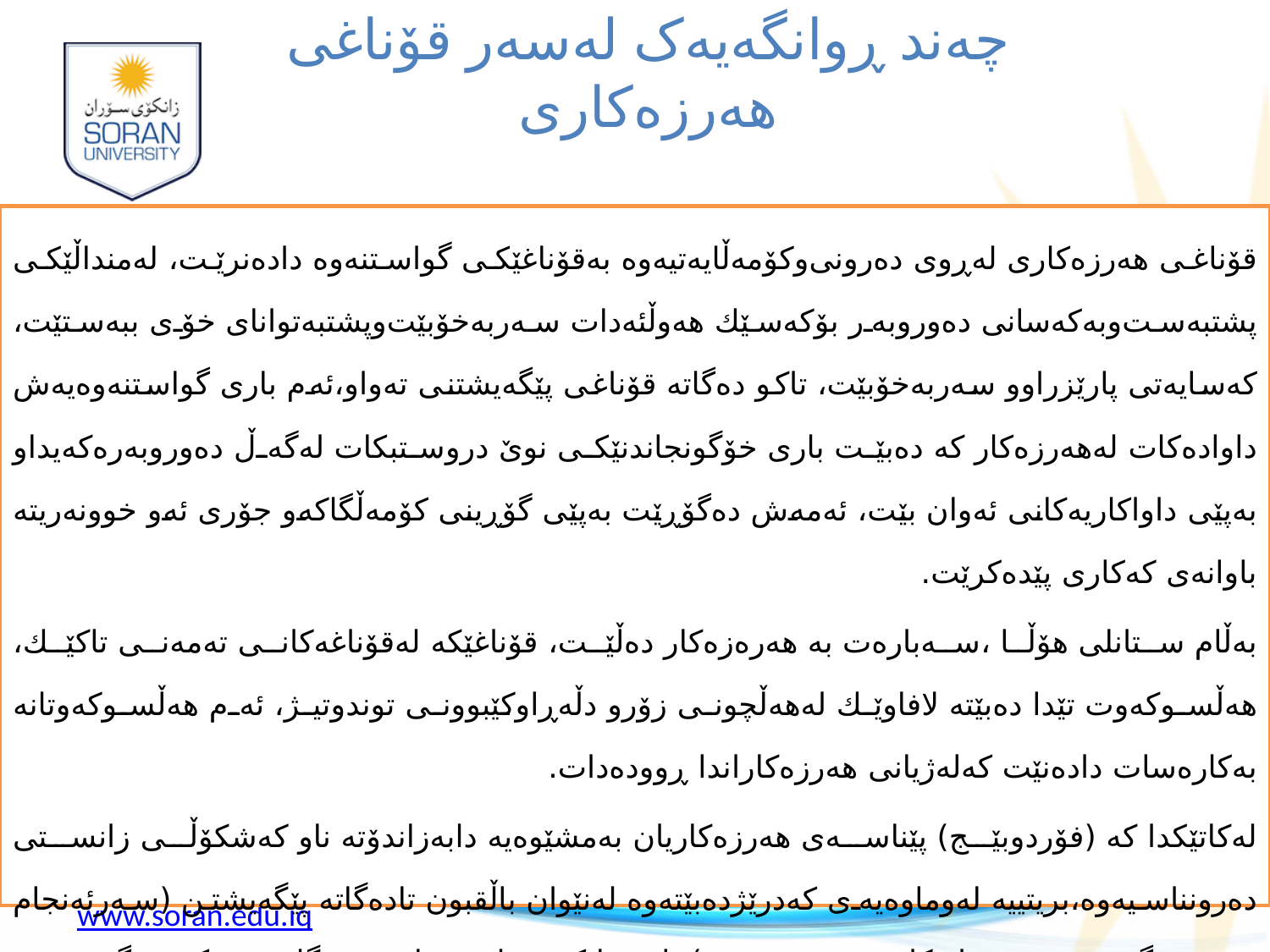

چه‌ند ڕوانگه‌یه‌ک له‌سه‌ر قۆناغی هه‌رزه‌کاری
قۆناغی هه‌رزه‌كاری له‌ڕوی ده‌رونی‌وكۆمه‌ڵایه‌تیه‌وه‌ به‌قۆناغێكی گواستنه‌وه‌ داده‌نرێت، له‌منداڵێكی پشتبه‌ست‌وبه‌كه‌سانی ده‌وروبه‌ر بۆكه‌سێك هه‌وڵئه‌دات سه‌ربه‌خۆبێت‌وپشتبه‌توانای خۆی ببه‌ستێت، كه‌سایه‌تی پارێزراوو سه‌ربه‌خۆبێت، تاكو ده‌گاته‌ قۆناغی پێگه‌یشتنی ته‌واو،ئه‌م باری گواستنه‌وه‌یه‌ش داواده‌كات له‌هه‌رزه‌كار كه‌ ده‌بێت باری خۆگونجاندنێكی نوێ‌ دروستبكات له‌گه‌ڵ ده‌وروبه‌ره‌كه‌یداو به‌پێی داواكاریه‌كانی ئه‌وان بێت، ئه‌مه‌ش ده‌گۆڕێت به‌پێی گۆڕینی كۆمه‌ڵگاكه‌و جۆری ئه‌و خوونه‌ریته‌ باوانه‌ی كه‌كاری پێده‌كرێت.
به‌ڵام ستانلی هۆڵا ،سه‌باره‌ت به‌ هه‌ره‌زه‌كار ده‌ڵێت، قۆناغێكه‌ له‌قۆناغه‌كانی ته‌مه‌نی تاكێك، هه‌ڵسوكه‌وت تێدا ده‌بێته‌ لافاوێك له‌هه‌ڵچونی زۆرو دڵه‌ڕاوكێبوونی توندوتیژ، ئه‌م هه‌ڵسوكه‌وتانه‌ به‌كاره‌سات داده‌نێت كه‌له‌ژیانی هه‌رزه‌كاراندا ڕووده‌دات.
له‌كاتێكدا كه‌ (فۆردوبێج) پێناسه‌ی هه‌رزه‌كاریان به‌مشێوه‌یه‌ دابه‌زاندۆته‌ ناو كه‌شكۆڵی زانستی ده‌رونناسیه‌وه‌،بریتییه‌ له‌وماوه‌یه‌ی كه‌درێژده‌بێته‌وه‌ له‌نێوان باڵقبون تاده‌گاته‌ پێگه‌یشتن (سه‌رئه‌نجام ده‌بێته‌ پێگه‌یشتنی سیفاته‌كانی نێرینه‌و مێینه‌)، لێره‌دا كۆئه‌ندامی زاوزێ‌ ده‌گاته‌ ترۆپكی پێگه‌یشتنی ته‌واو،له‌ڕاستیدا ئه‌م قۆناغه‌ ته‌واونابێت تاكو هه‌مووكرداره‌ پێویستیه‌كانی جوتبونی به‌رهه‌مدێن‌وكرداری ڕژاندن سه‌ركه‌وتونه‌بێت.